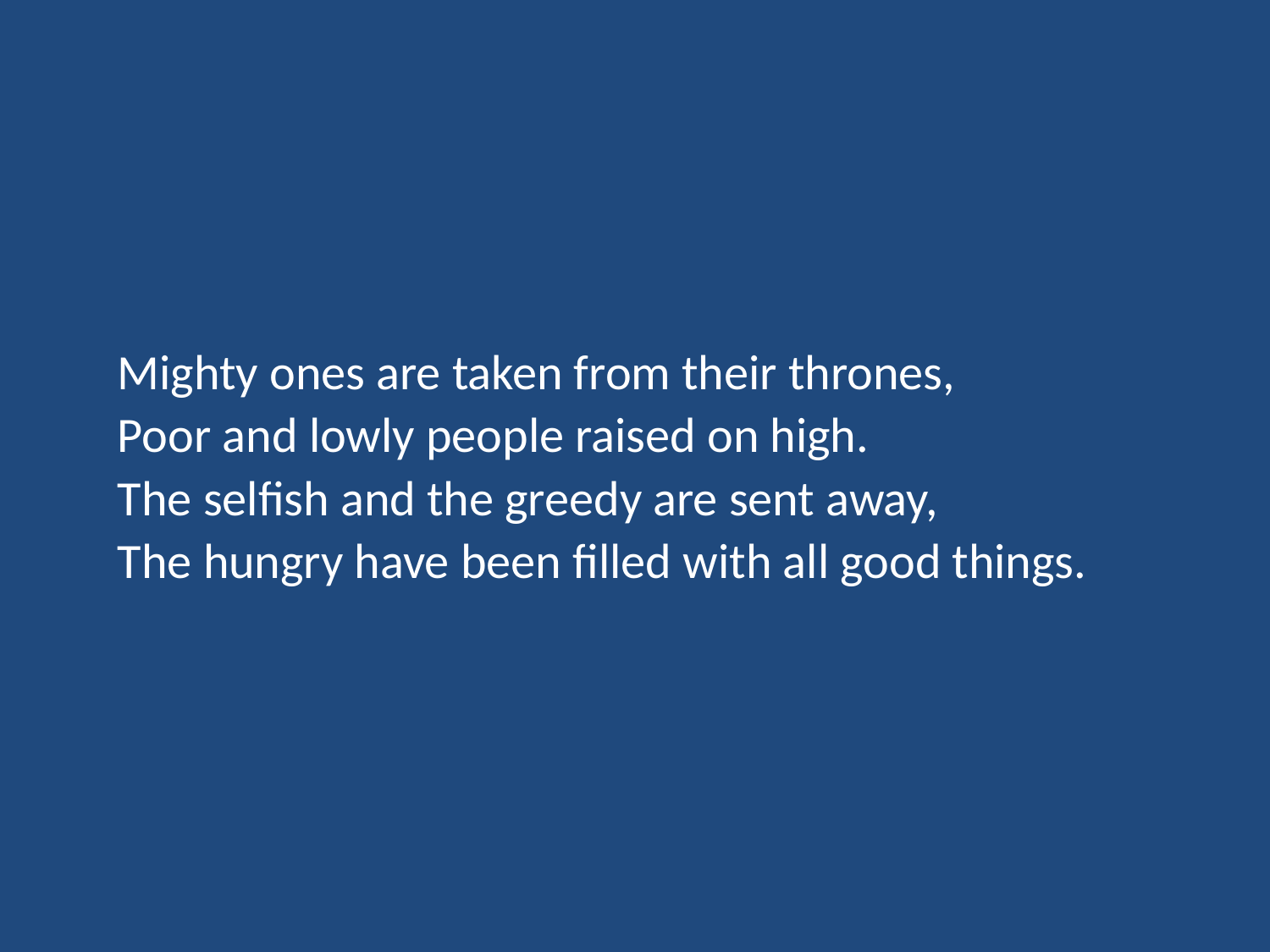

Mighty ones are taken from their thrones,
Poor and lowly people raised on high.
The selfish and the greedy are sent away,
The hungry have been filled with all good things.